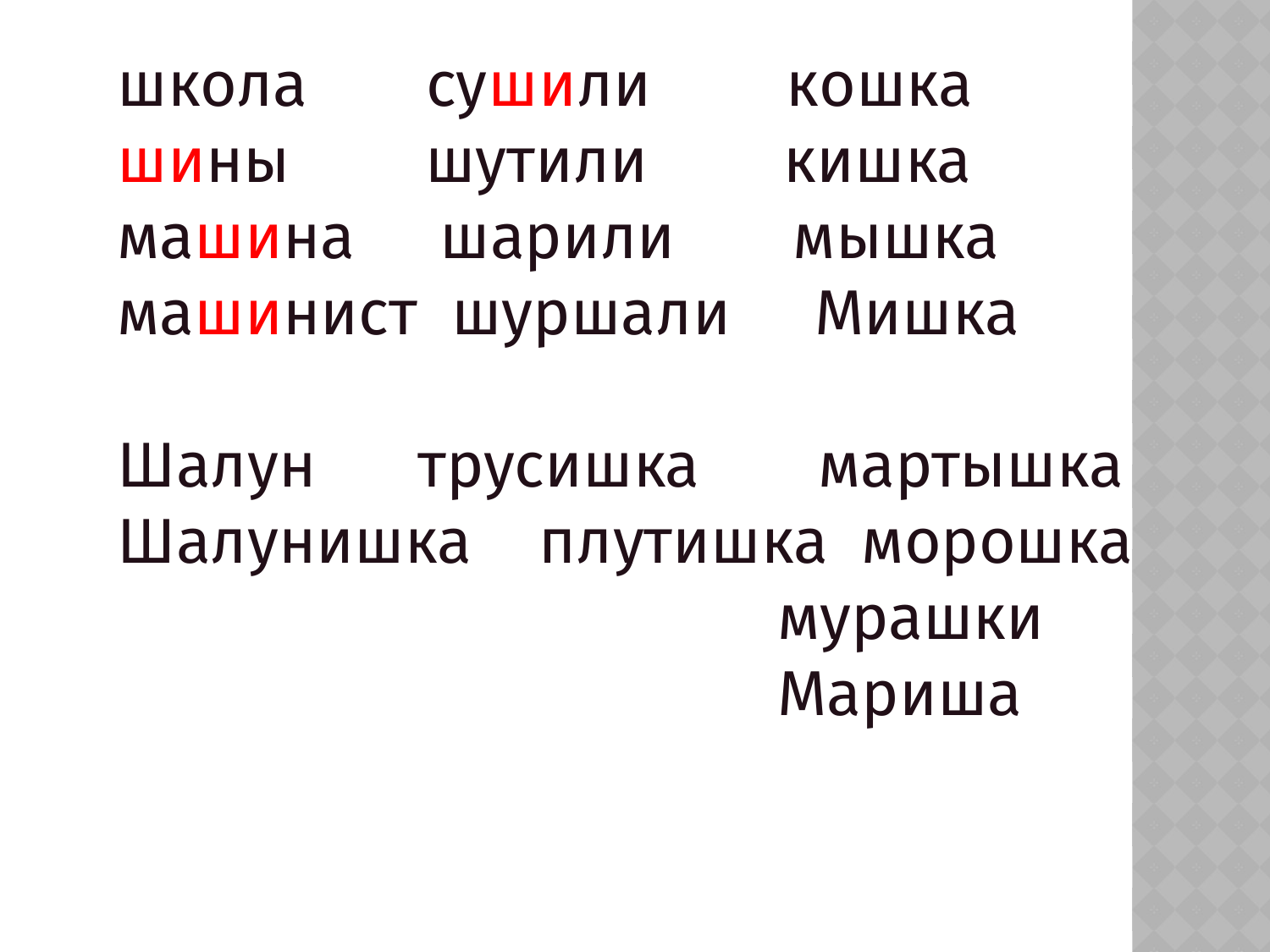

школа       сушили        кошка
шины        шутили        кишка
машина     шарили       мышка
машинист  шуршали     Мишка

Шалун      трусишка       мартышка
Шалунишка    плутишка  морошка
                                       мурашки
                                       Мариша